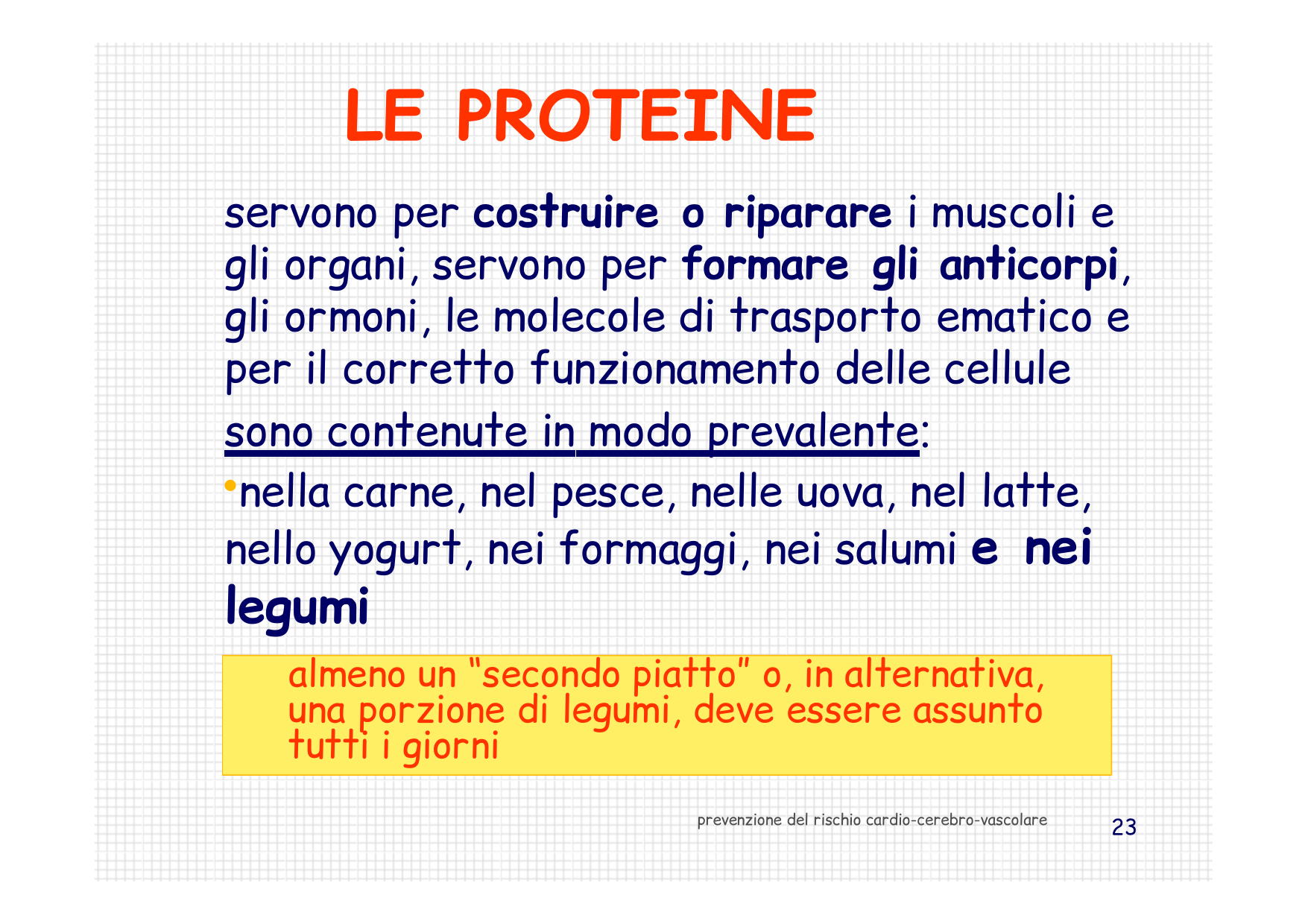

LE	PROTEINE
servono per costruire	o	riparare i muscoli e gli organi, servono per formare	gli	anticorpi, gli ormoni, le molecole di trasporto ematico e per il corretto funzionamento delle cellule
sono contenute in modo prevalente:
nella carne, nel pesce, nelle uova, nel latte, nello yogurt, nei formaggi, nei salumi e	nei legumi
almeno un “secondo piatto” o, in alternativa, una porzione di legumi, deve essere assunto tutti i giorni

prevenzione del rischio cardio-cerebro-vascolare
23